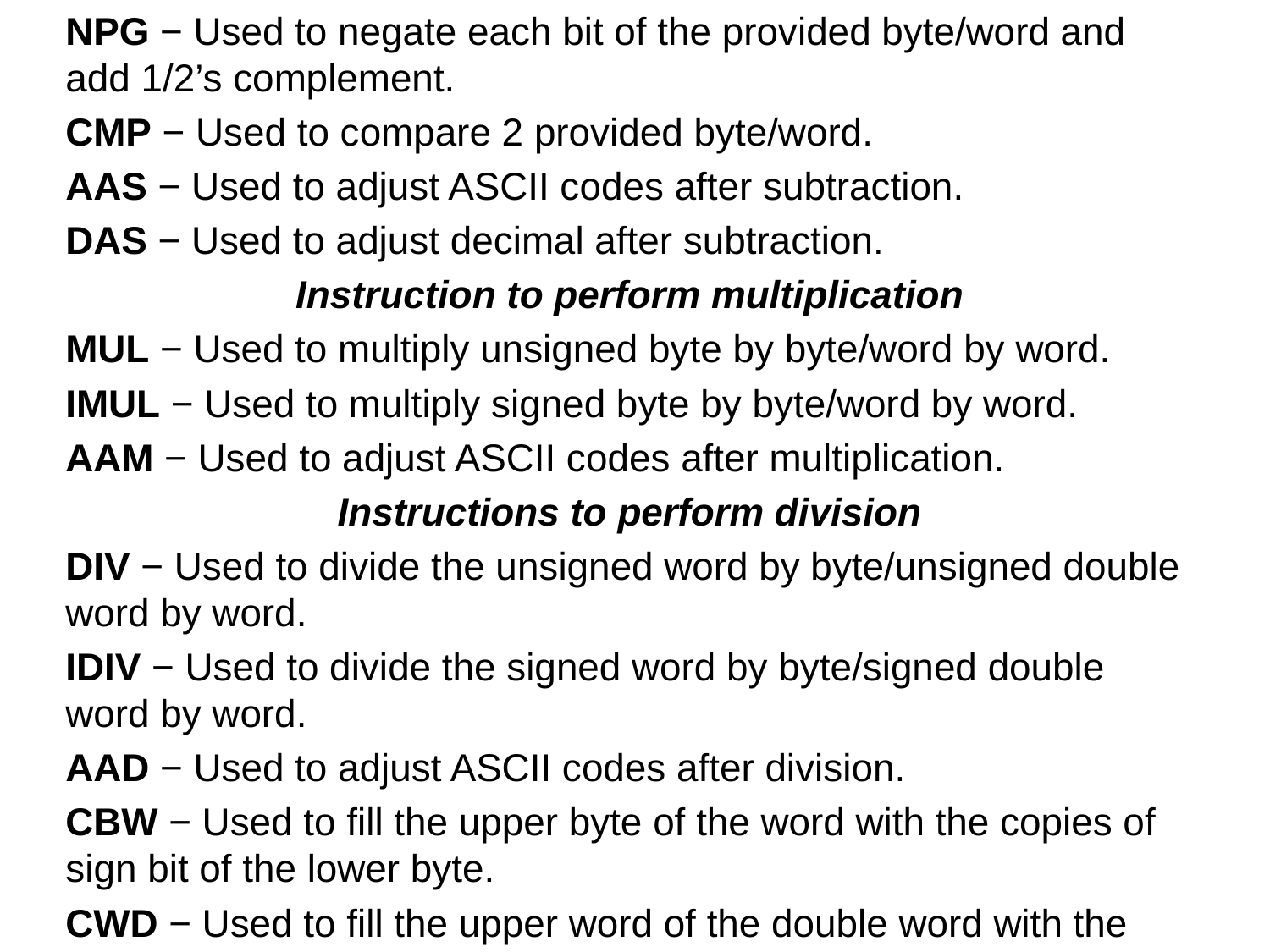

NPG − Used to negate each bit of the provided byte/word and add 1/2’s complement.
CMP − Used to compare 2 provided byte/word.
AAS − Used to adjust ASCII codes after subtraction.
DAS − Used to adjust decimal after subtraction.
Instruction to perform multiplication
MUL − Used to multiply unsigned byte by byte/word by word.
IMUL − Used to multiply signed byte by byte/word by word.
AAM − Used to adjust ASCII codes after multiplication.
Instructions to perform division
DIV − Used to divide the unsigned word by byte/unsigned double word by word.
IDIV − Used to divide the signed word by byte/signed double word by word.
AAD − Used to adjust ASCII codes after division.
CBW − Used to fill the upper byte of the word with the copies of sign bit of the lower byte.
CWD − Used to fill the upper word of the double word with the sign bit of the lower word.